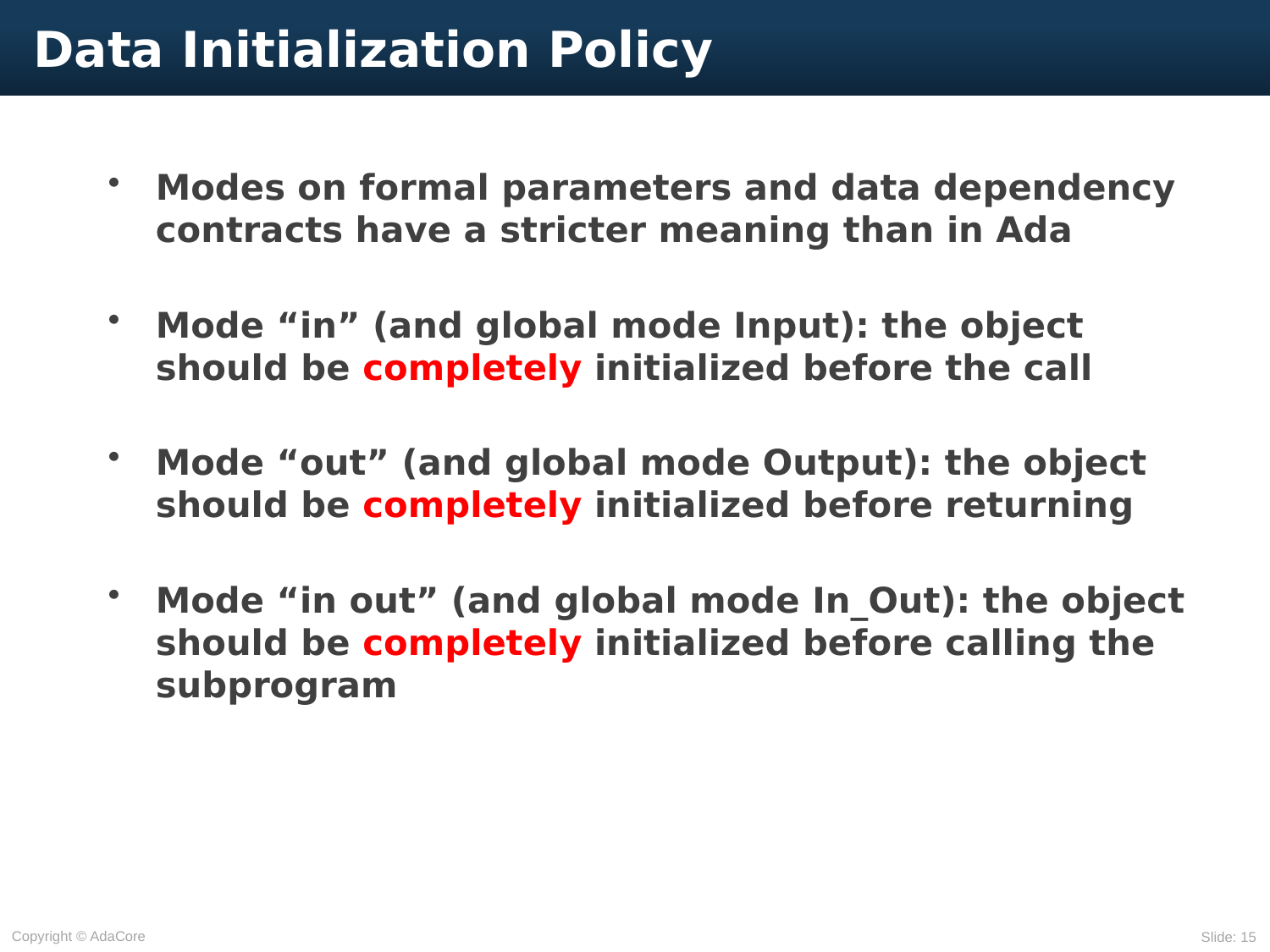

# Data Initialization Policy
Modes on formal parameters and data dependency contracts have a stricter meaning than in Ada
Mode “in” (and global mode Input): the object should be completely initialized before the call
Mode “out” (and global mode Output): the object should be completely initialized before returning
Mode “in out” (and global mode In_Out): the object should be completely initialized before calling the subprogram